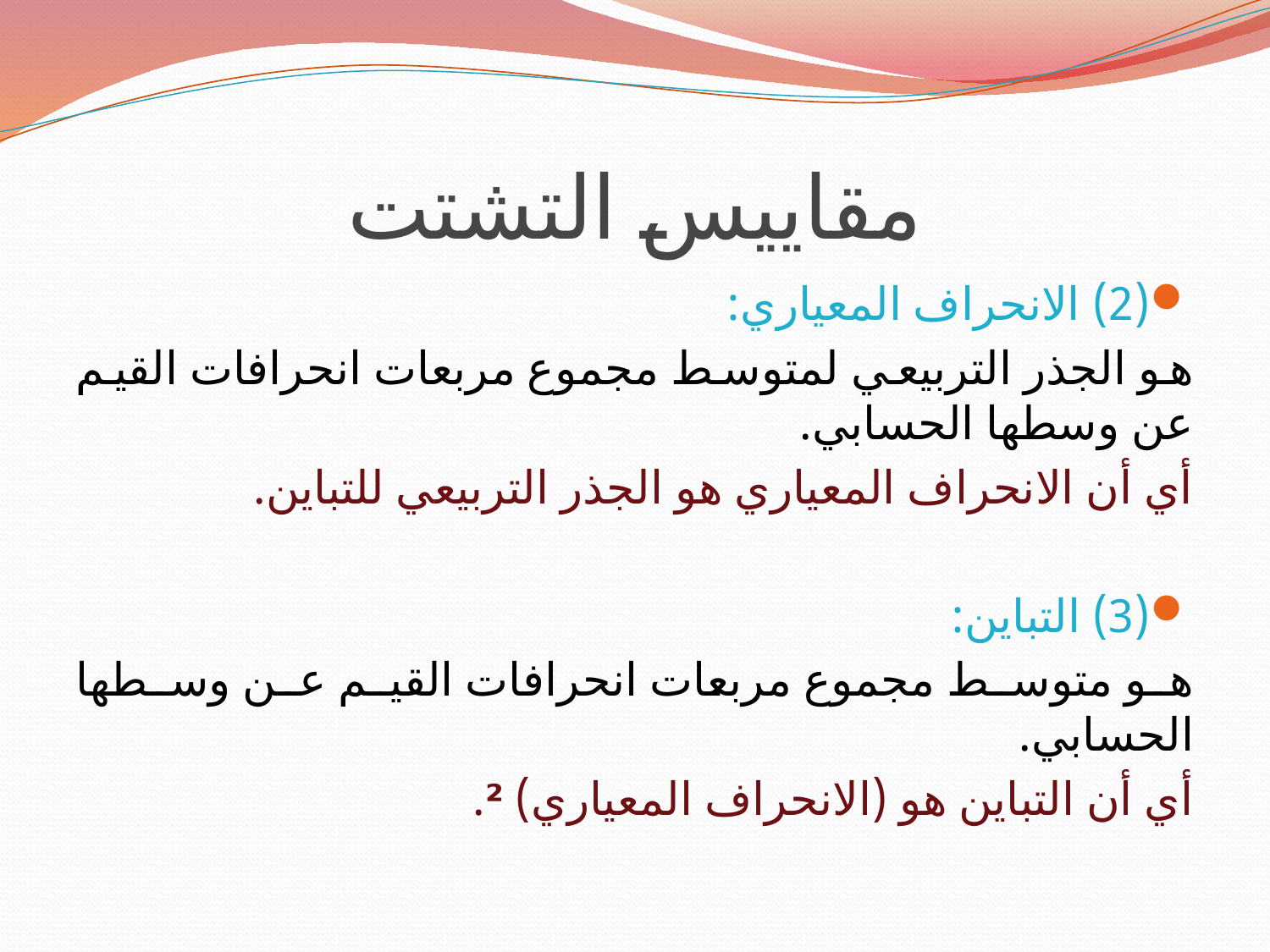

# مقاييس التشتت
(2) الانحراف المعياري:
هو الجذر التربيعي لمتوسط مجموع مربعات انحرافات القيم عن وسطها الحسابي.
أي أن الانحراف المعياري هو الجذر التربيعي للتباين.

(3) التباين:
هو متوسط مجموع مربعات انحرافات القيم عن وسطها الحسابي.
أي أن التباين هو (الانحراف المعياري) ².